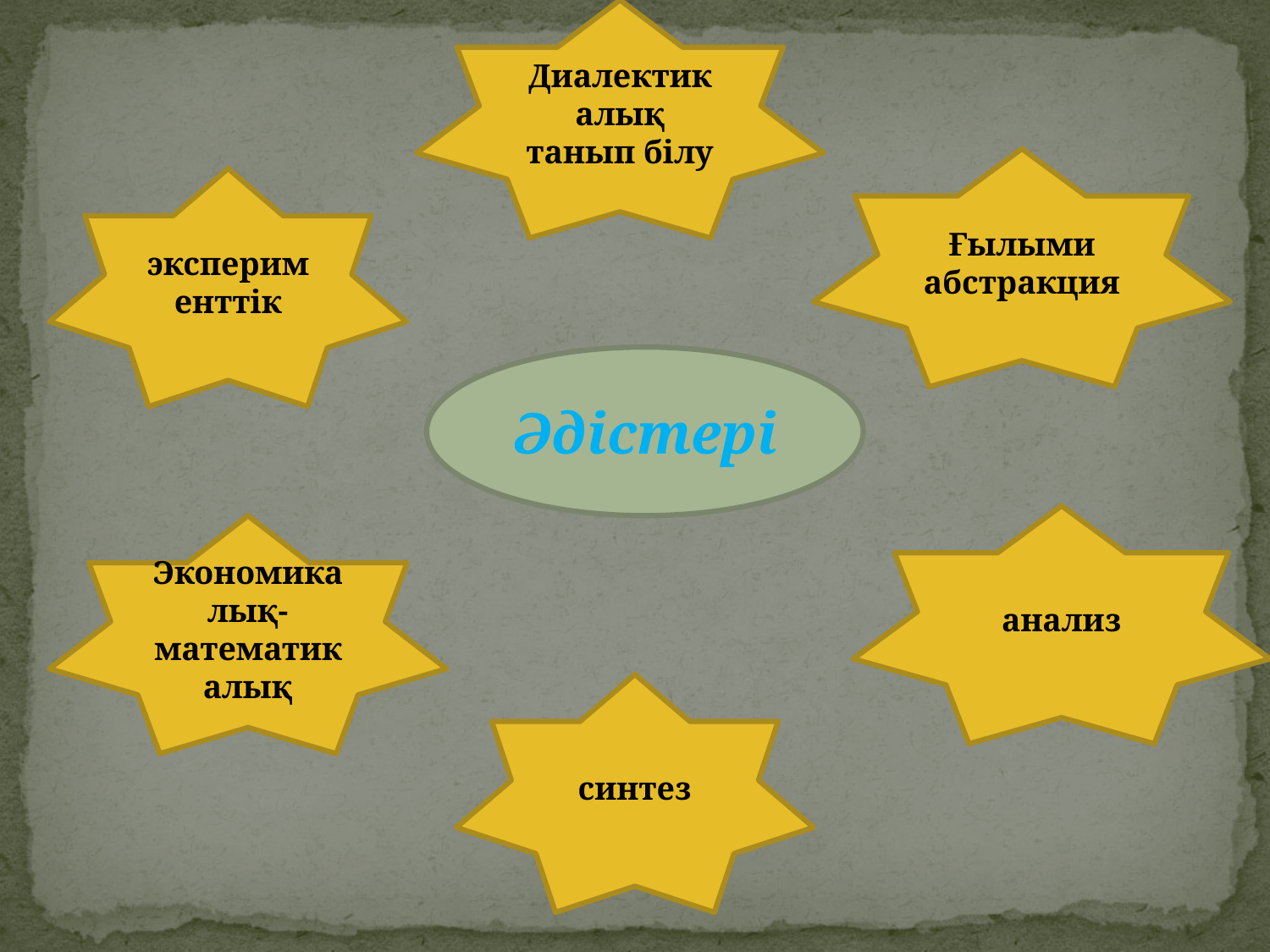

Диалектикалық танып білу
Ғылыми абстракция
эксперименттік
Әдістері
анализ
Экономикалық-математикалық
синтез